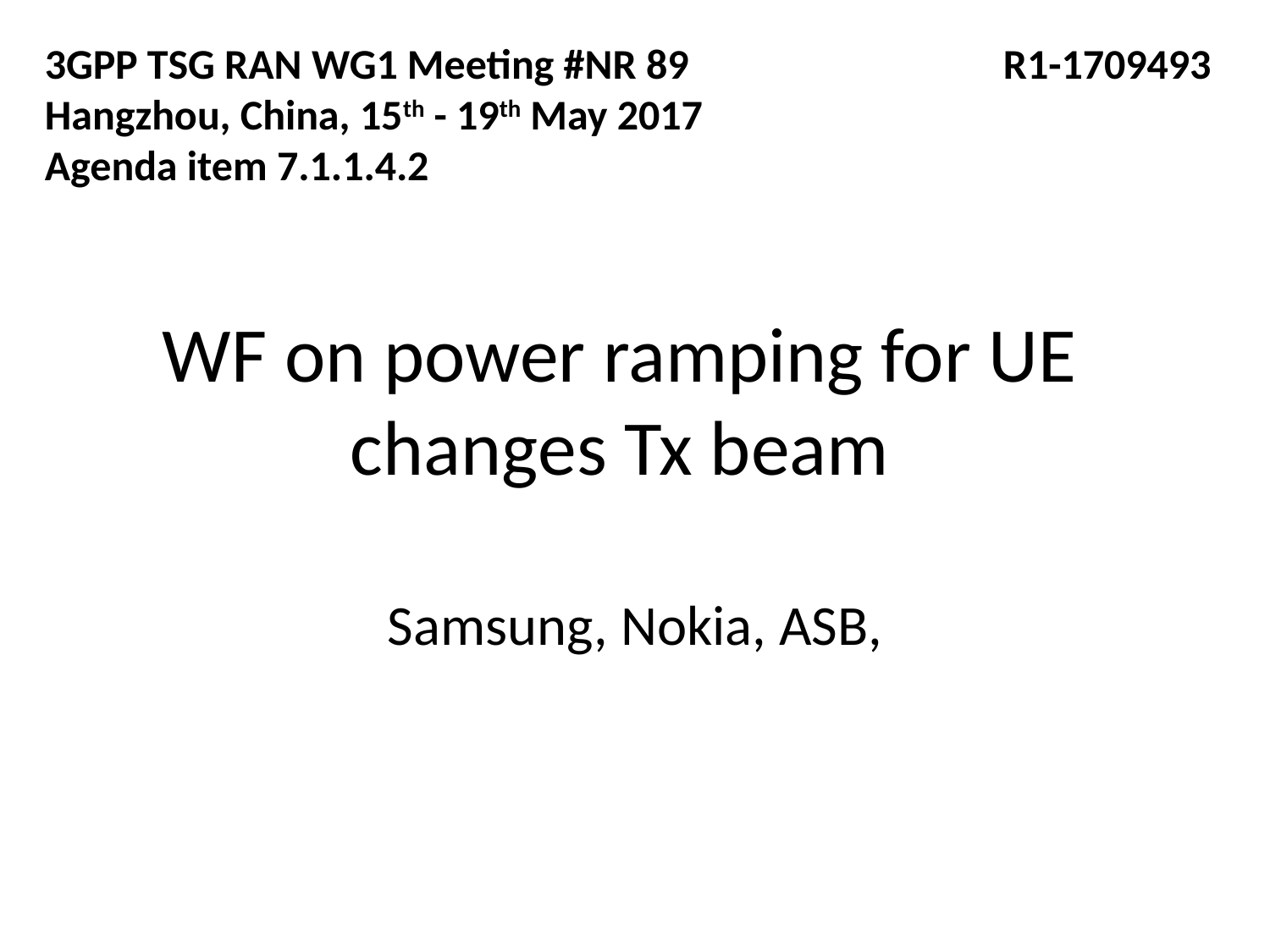

3GPP TSG RAN WG1 Meeting #NR 89                                 R1-1709493
Hangzhou, China, 15th - 19th May 2017
Agenda item 7.1.1.4.2
# WF on power ramping for UE changes Tx beam
Samsung, Nokia, ASB,